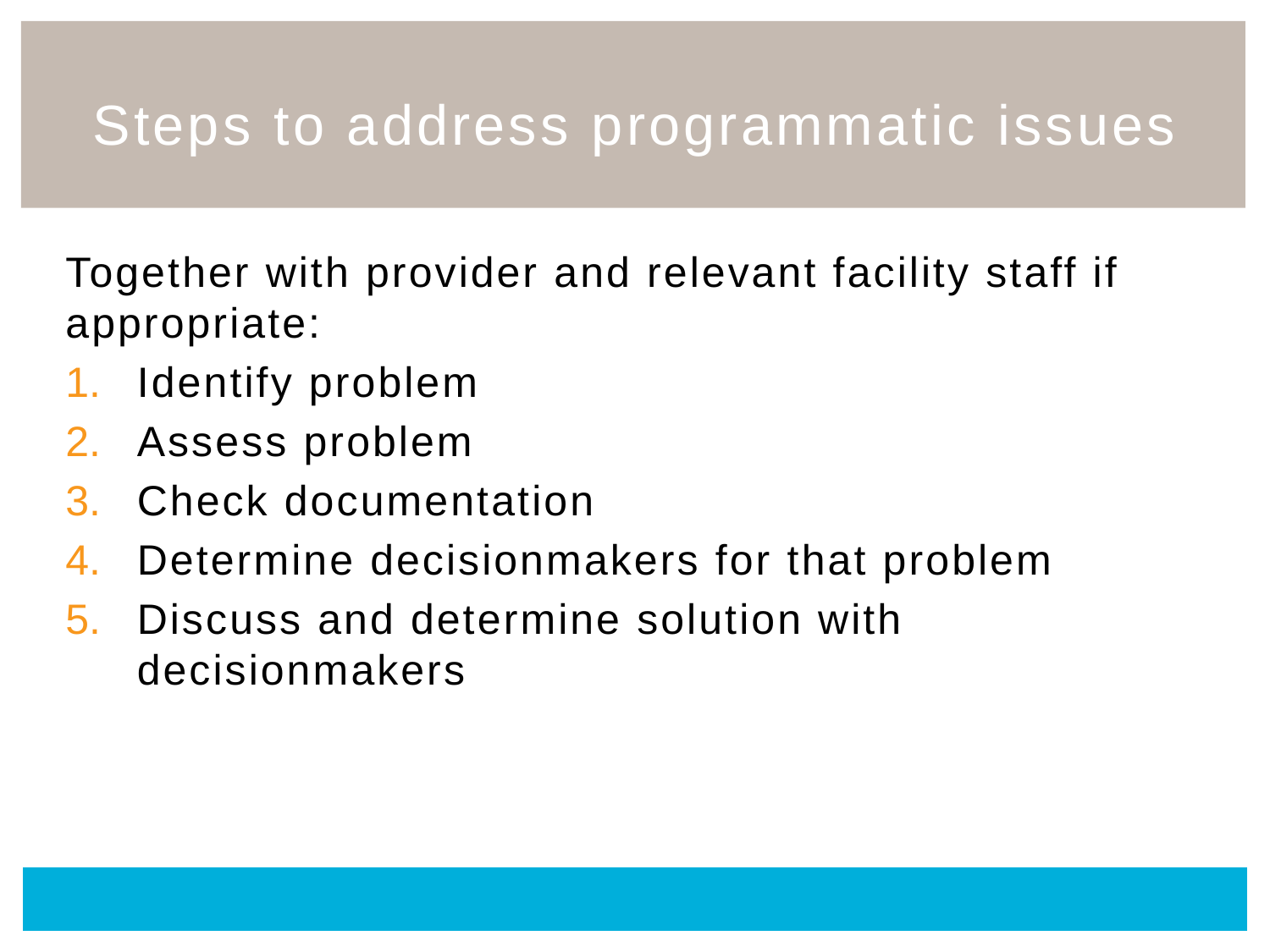

# Steps to address programmatic issues
Together with provider and relevant facility staff if appropriate:
Identify problem
Assess problem
Check documentation
Determine decisionmakers for that problem
Discuss and determine solution with decisionmakers